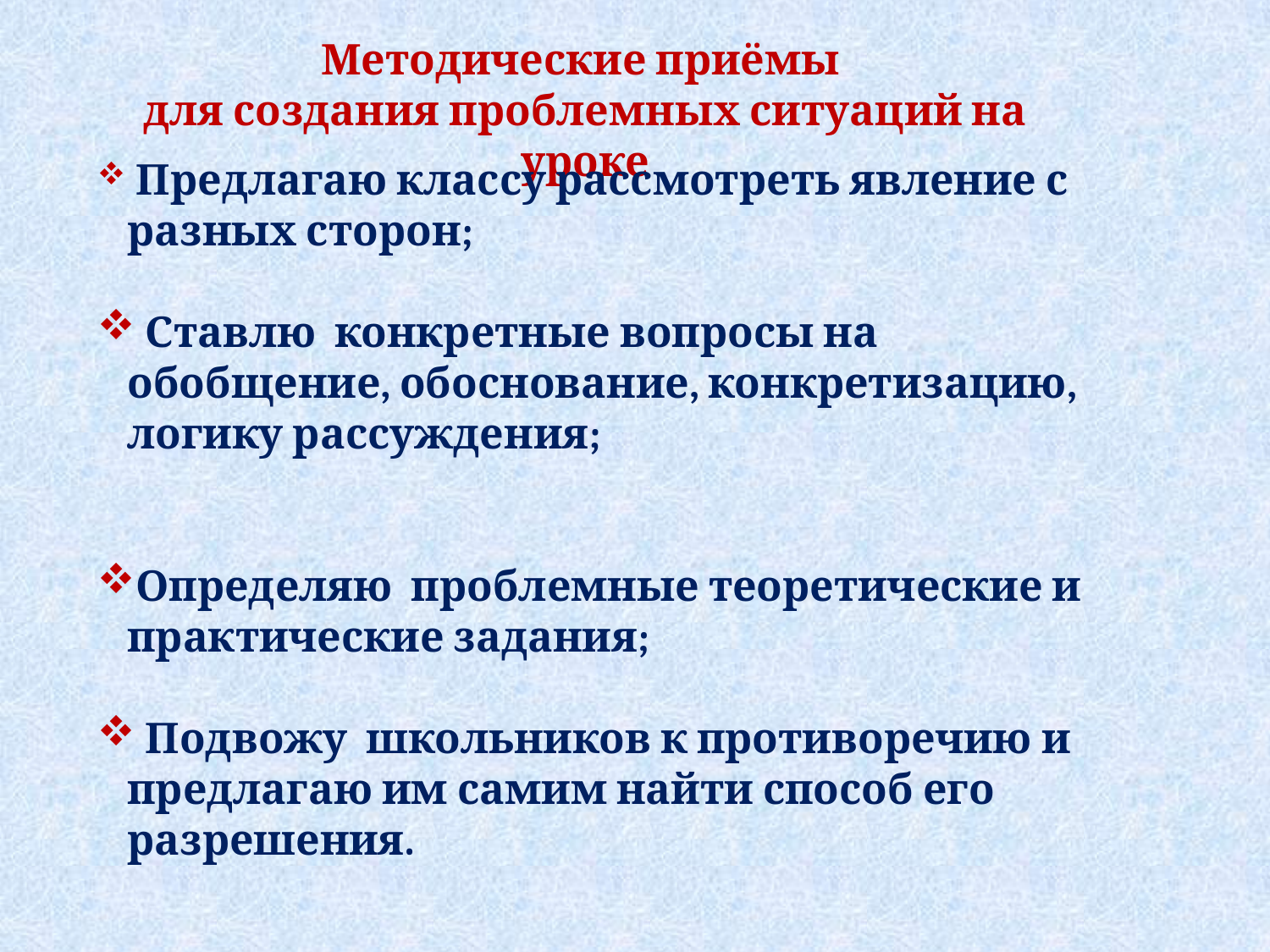

Методические приёмы
для создания проблемных ситуаций на уроке
 Предлагаю классу рассмотреть явление с разных сторон;

 Ставлю  конкретные вопросы на обобщение, обоснование, конкретизацию, логику рассуждения;

Определяю  проблемные теоретические и практические задания;

 Подвожу  школьников к противоречию и предлагаю им самим найти способ его разрешения.